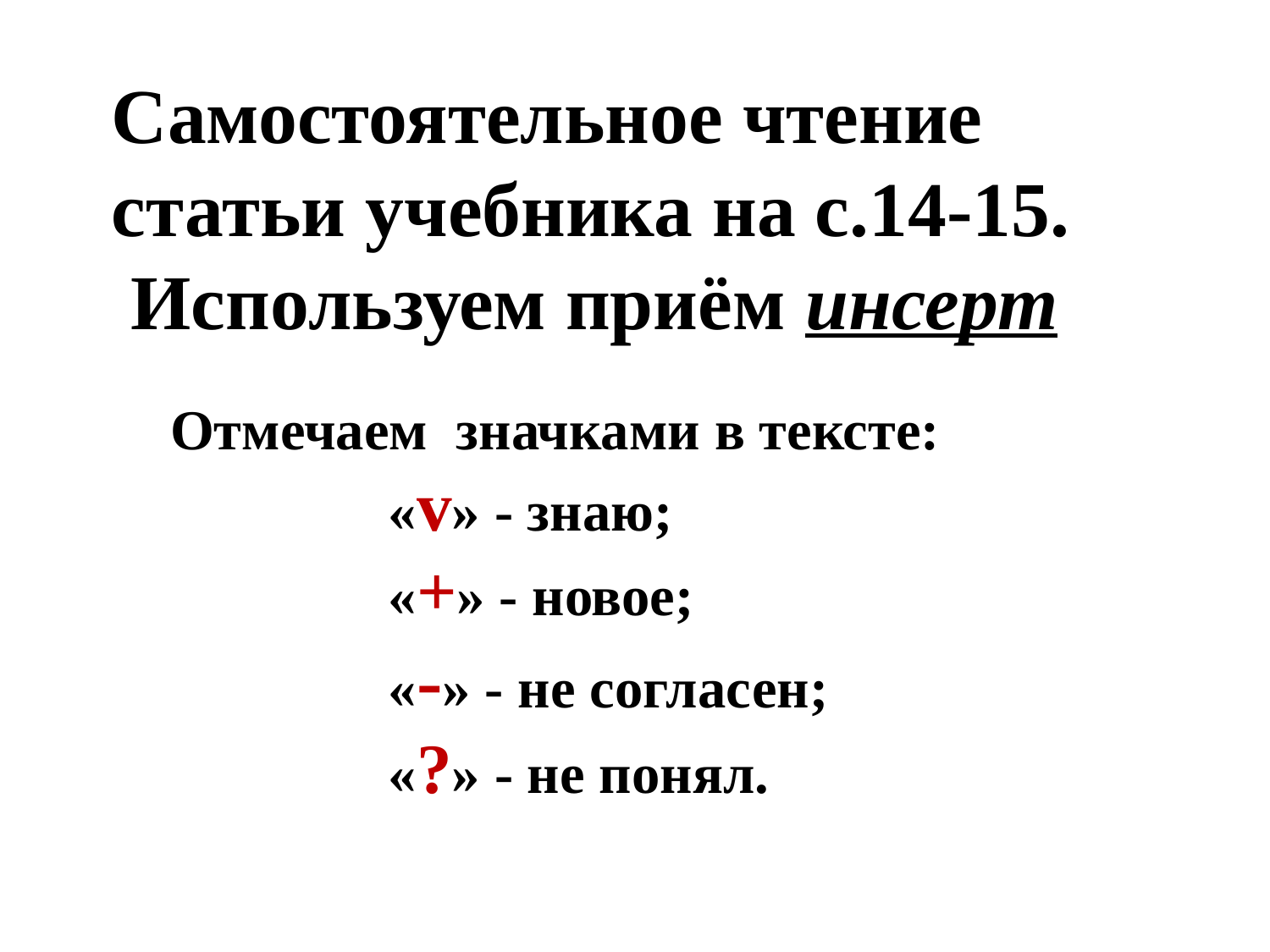

Самостоятельное чтение статьи учебника на с.14-15.
 Используем приём инсерт
Отмечаем  значками в тексте:
«v» - знаю;
«+» - новое;
«-» - не согласен;
«?» - не понял.